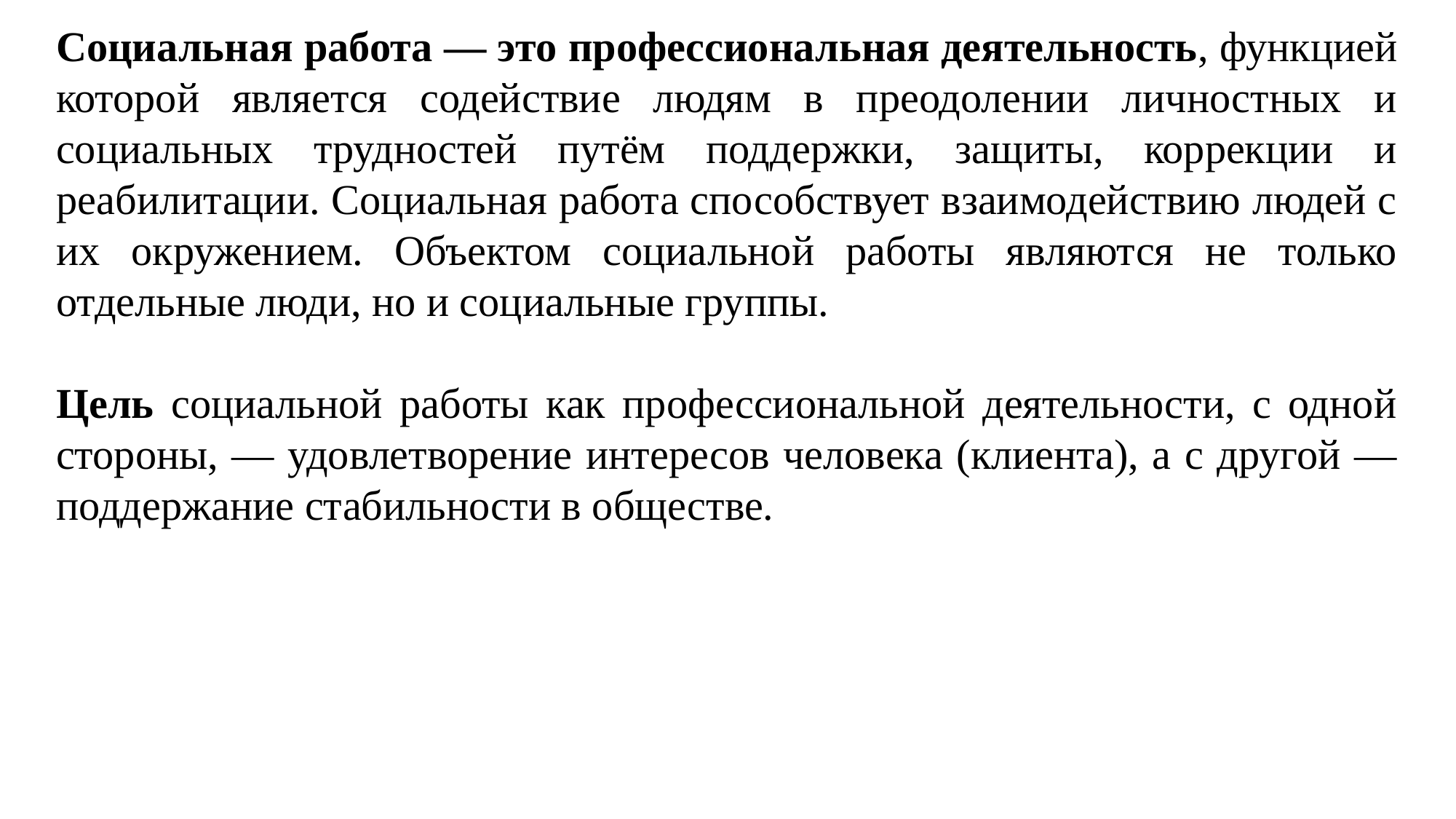

Социальная работа — это профессиональная деятельность, функцией которой является содействие людям в преодолении личностных и социальных трудностей путём поддержки, защиты, коррекции и реабилитации. Социальная работа способствует взаимодействию людей с их окружением. Объектом социальной работы являются не только отдельные люди, но и социальные группы.

Цель социальной работы как профессиональной деятельности, с одной стороны, — удовлетворение интересов человека (клиента), а с другой — поддержание стабильности в обществе.